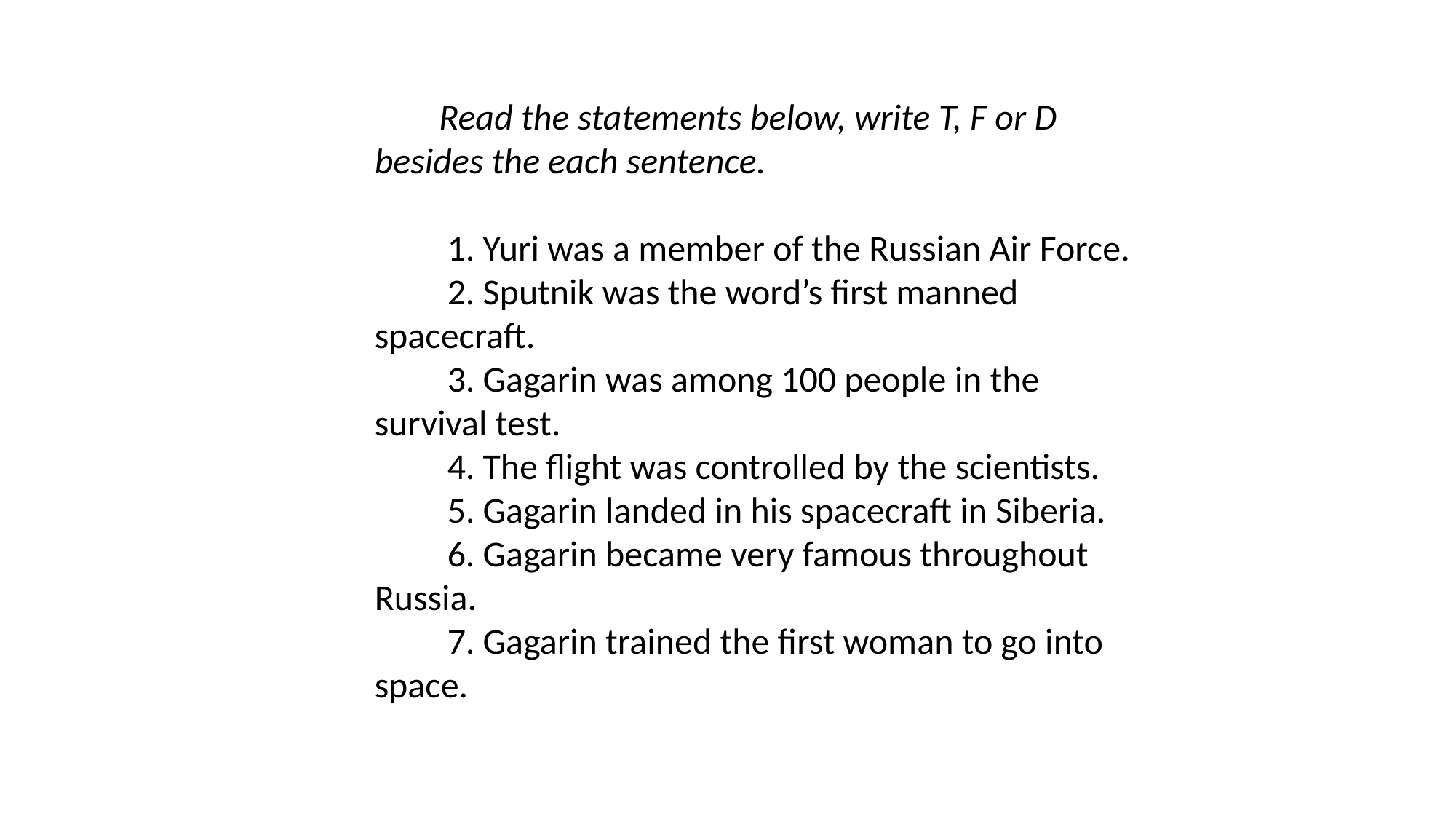

Read the statements below, write T, F or D besides the each sentence.

 1. Yuri was a member of the Russian Air Force.
 2. Sputnik was the word’s first manned spacecraft.
 3. Gagarin was among 100 people in the survival test.
 4. The flight was controlled by the scientists.
 5. Gagarin landed in his spacecraft in Siberia.
 6. Gagarin became very famous throughout Russia.
 7. Gagarin trained the first woman to go into space.